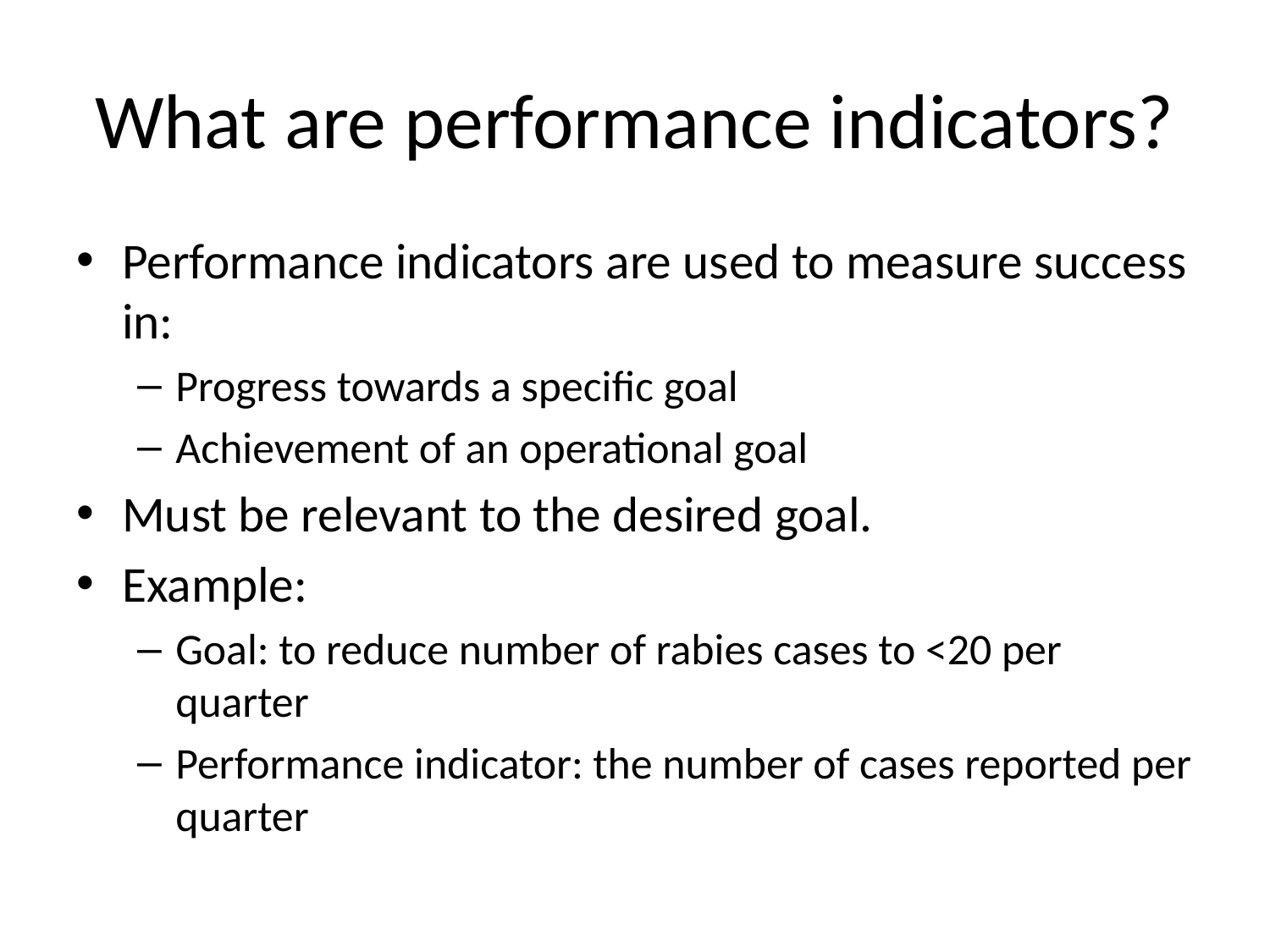

# What are performance indicators?
Performance indicators are used to measure success in:
Progress towards a specific goal
Achievement of an operational goal
Must be relevant to the desired goal.
Example:
Goal: to reduce number of rabies cases to <20 per quarter
Performance indicator: the number of cases reported per quarter